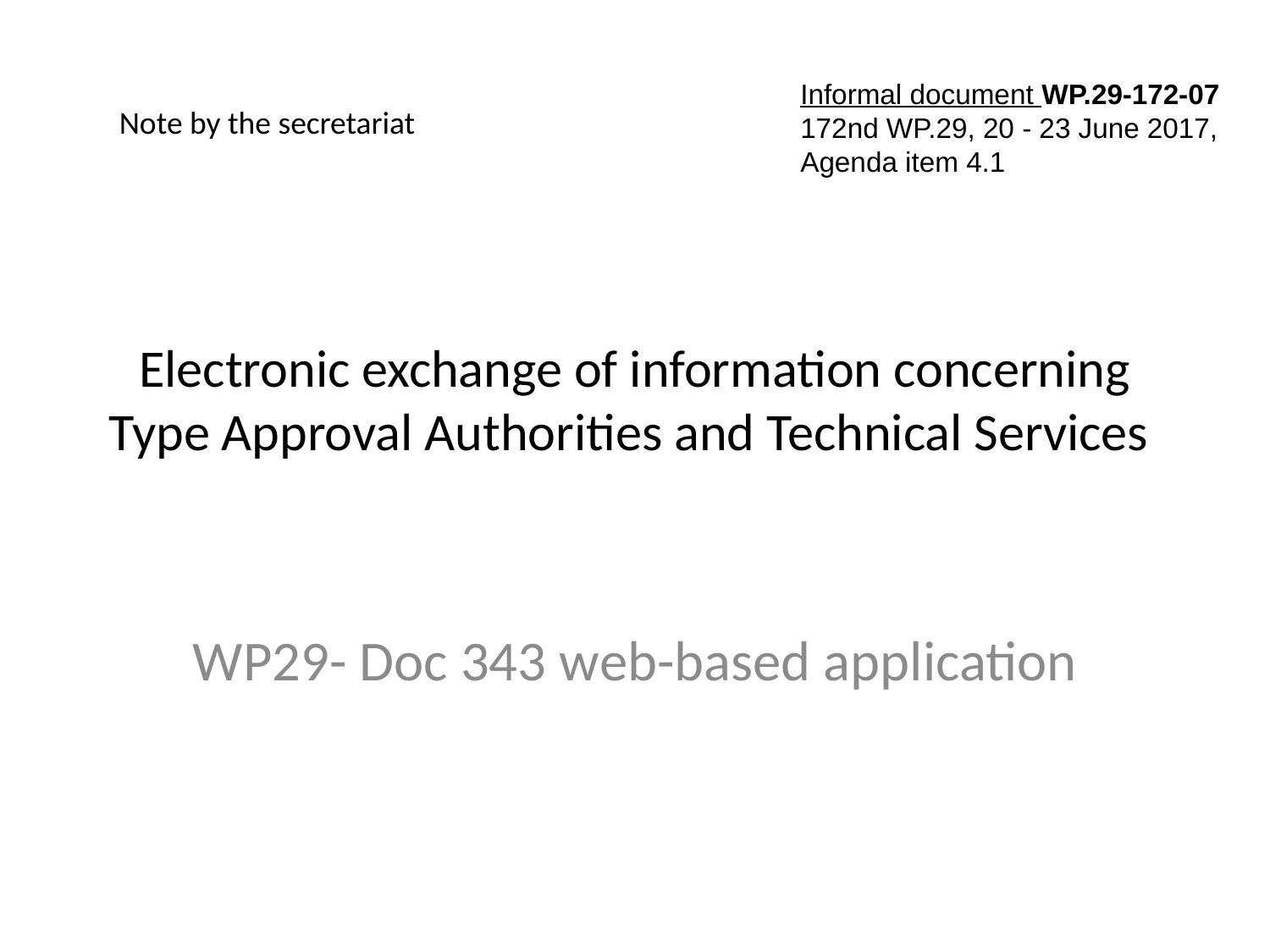

Informal document WP.29-172-07
172nd WP.29, 20 - 23 June 2017,
Agenda item 4.1
Note by the secretariat
# Electronic exchange of information concerning Type Approval Authorities and Technical Services

WP29- Doc 343 web-based application